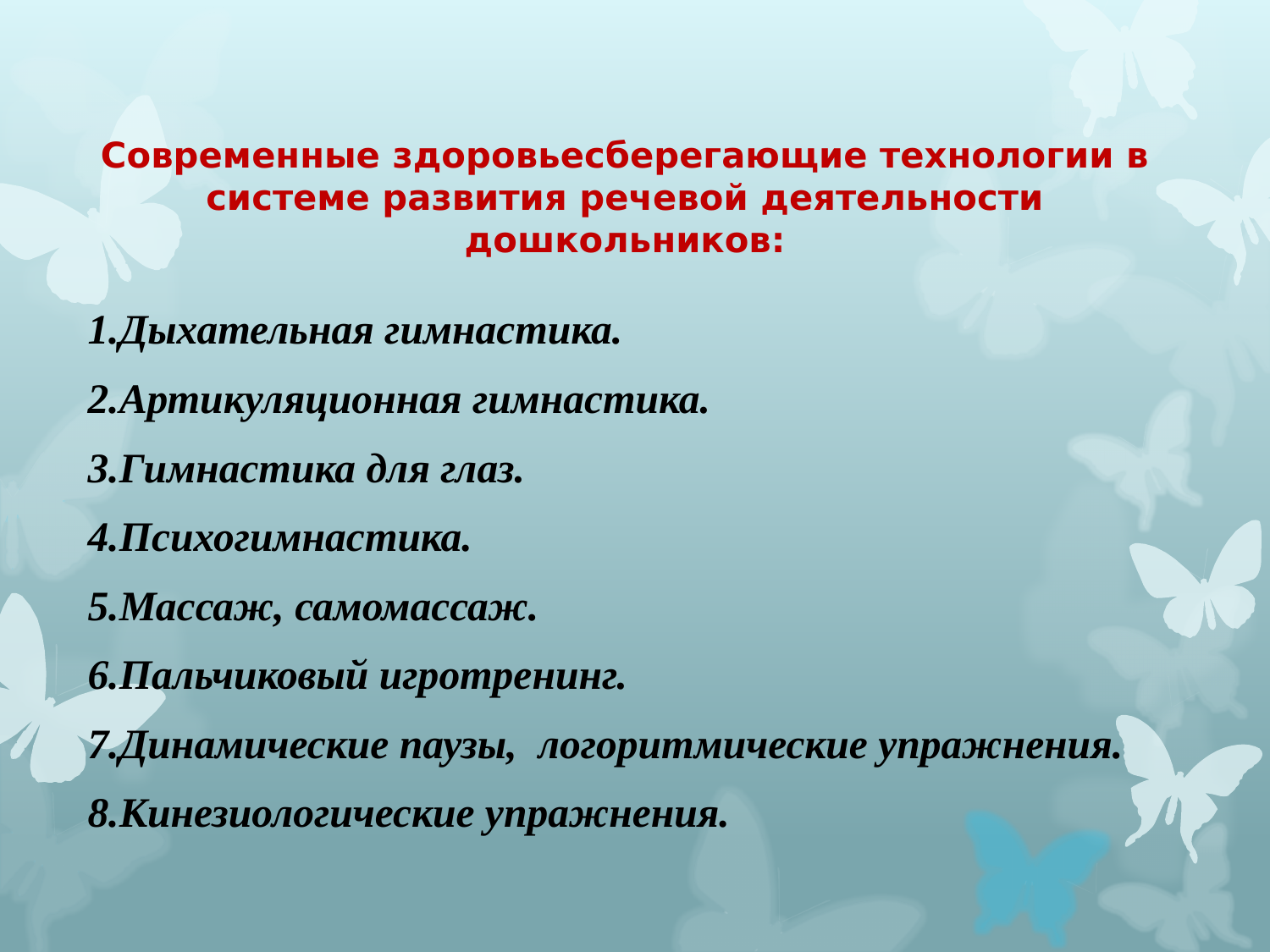

# Современные здоровьесберегающие технологии в системе развития речевой деятельности дошкольников:
1.Дыхательная гимнастика.
2.Артикуляционная гимнастика.
3.Гимнастика для глаз.
4.Психогимнастика.
5.Массаж, самомассаж.
6.Пальчиковый игротренинг.
7.Динамические паузы,  логоритмические упражнения.
8.Кинезиологические упражнения.